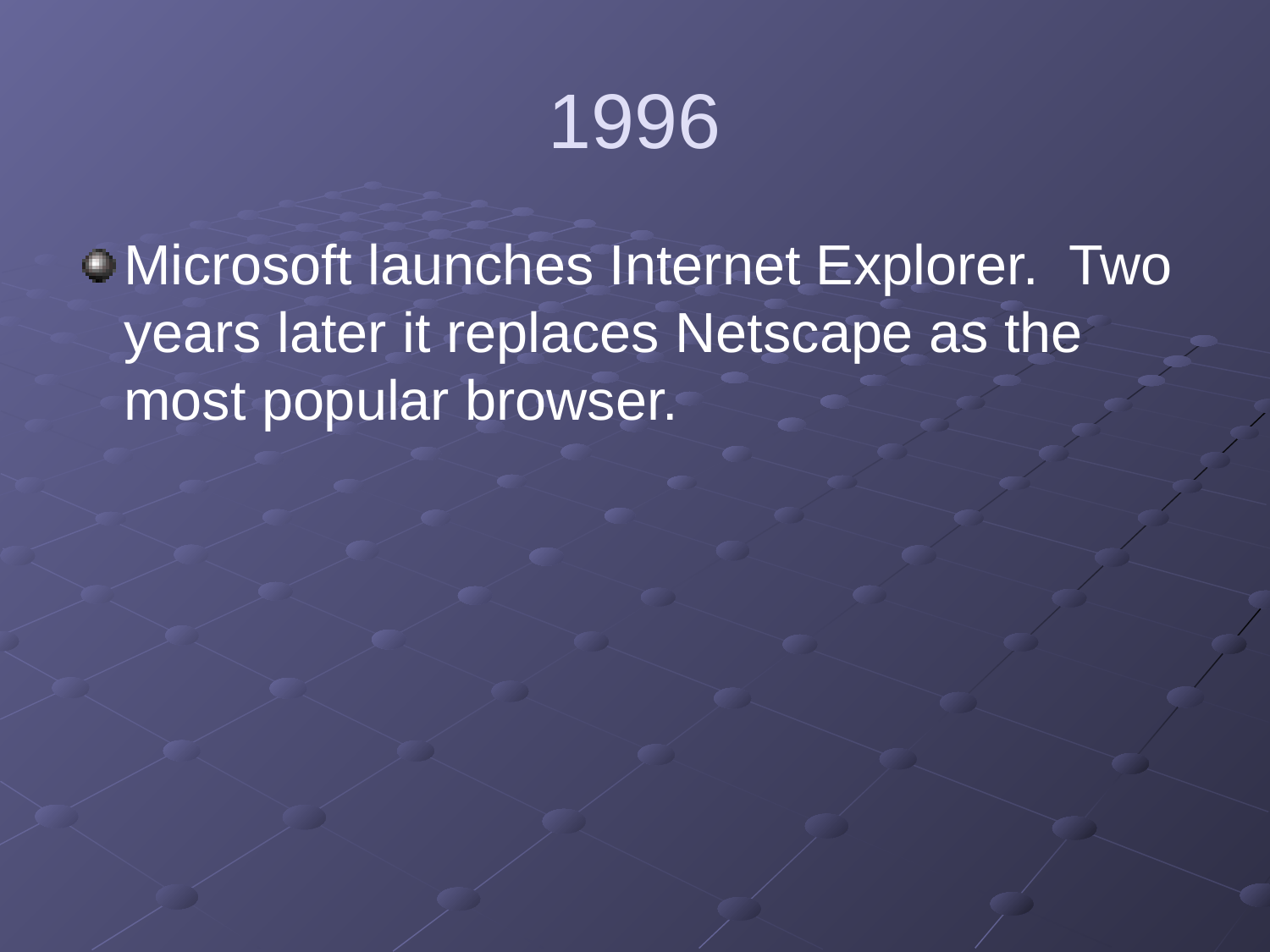

# 1996
Microsoft launches Internet Explorer.  Two years later it replaces Netscape as the most popular browser.